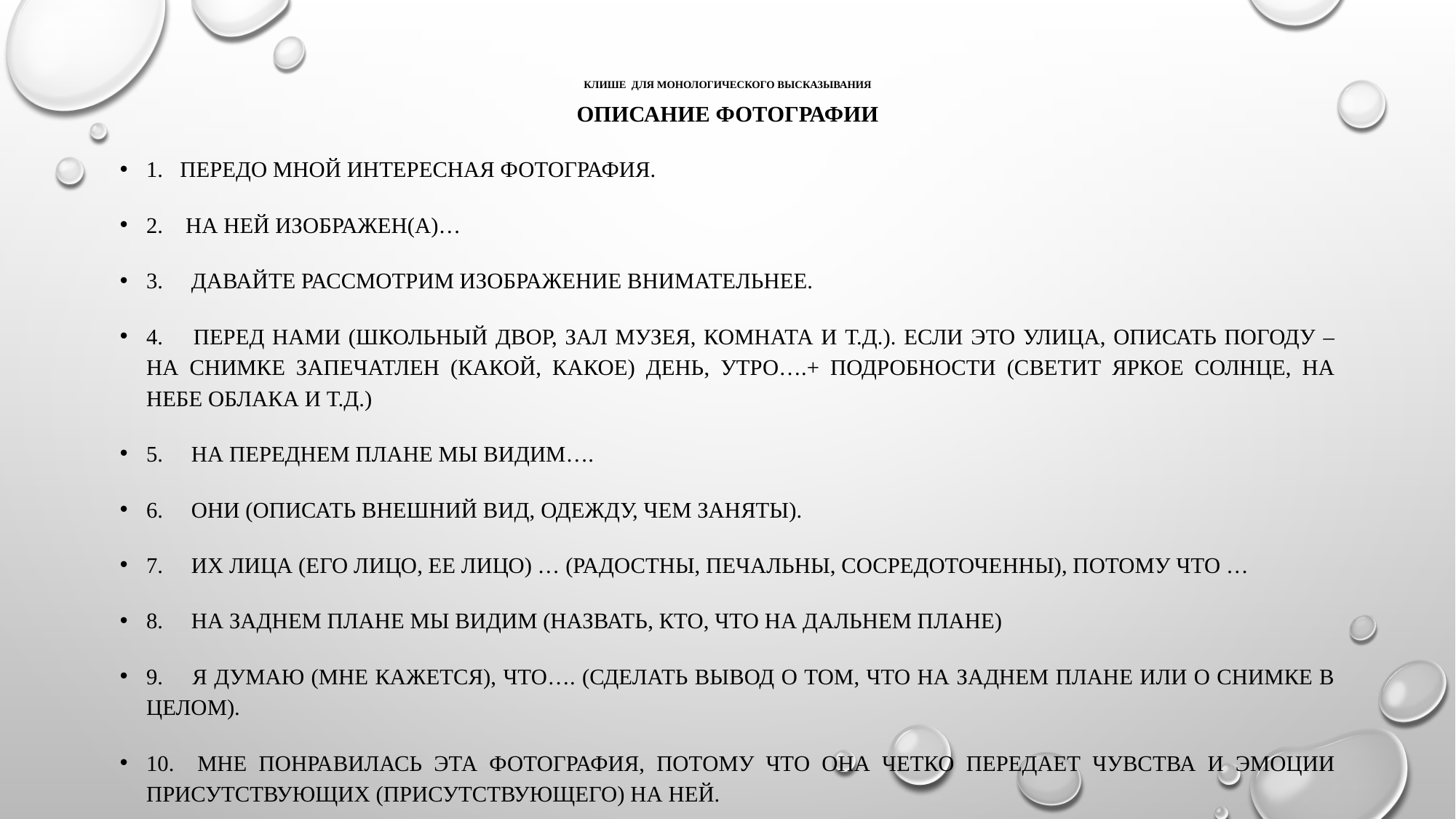

# КЛИШЕ  ДЛЯ МОНОЛОГИЧЕСКОГО ВЫСКАЗЫВАНИЯ
Описание фотографии
1.   Передо мной интересная фотография.
2.    На ней изображен(а)…
3.     Давайте рассмотрим изображение внимательнее.
4.     Перед нами (школьный двор, зал музея, комната и т.д.). Если это улица, описать погоду – На снимке запечатлен (какой, какое) день, утро….+ подробности (светит яркое солнце, на небе облака и т.д.)
5.     На переднем плане мы видим….
6.     Они (описать внешний вид, одежду, чем заняты).
7.     Их лица (его лицо, ее лицо) … (радостны, печальны, сосредоточенны), потому что …
8.     На заднем плане мы видим (назвать, кто, что на дальнем плане)
9.     Я думаю (мне кажется), что…. (сделать вывод о том, что на заднем плане или о снимке в целом).
10.   Мне понравилась эта фотография, потому что она четко передает чувства и эмоции присутствующих (присутствующего) на ней.